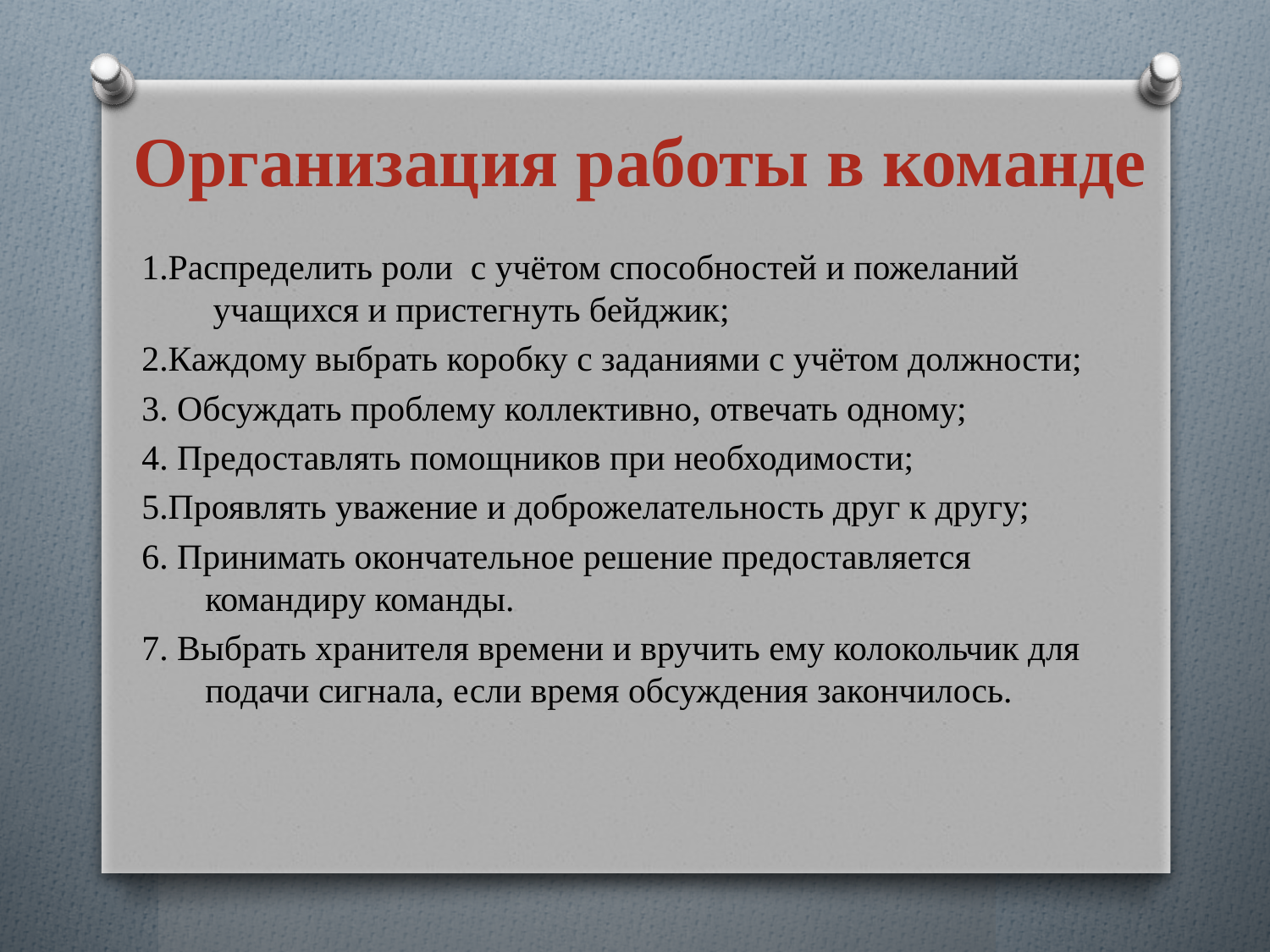

# Организация работы в команде
1.Распределить роли  с учётом способностей и пожеланий учащихся и пристегнуть бейджик;
2.Каждому выбрать коробку с заданиями с учётом должности;
3. Обсуждать проблему коллективно, отвечать одному;
4. Предоставлять помощников при необходимости;
5.Проявлять уважение и доброжелательность друг к другу;
6. Принимать окончательное решение предоставляется командиру команды.
7. Выбрать хранителя времени и вручить ему колокольчик для подачи сигнала, если время обсуждения закончилось.